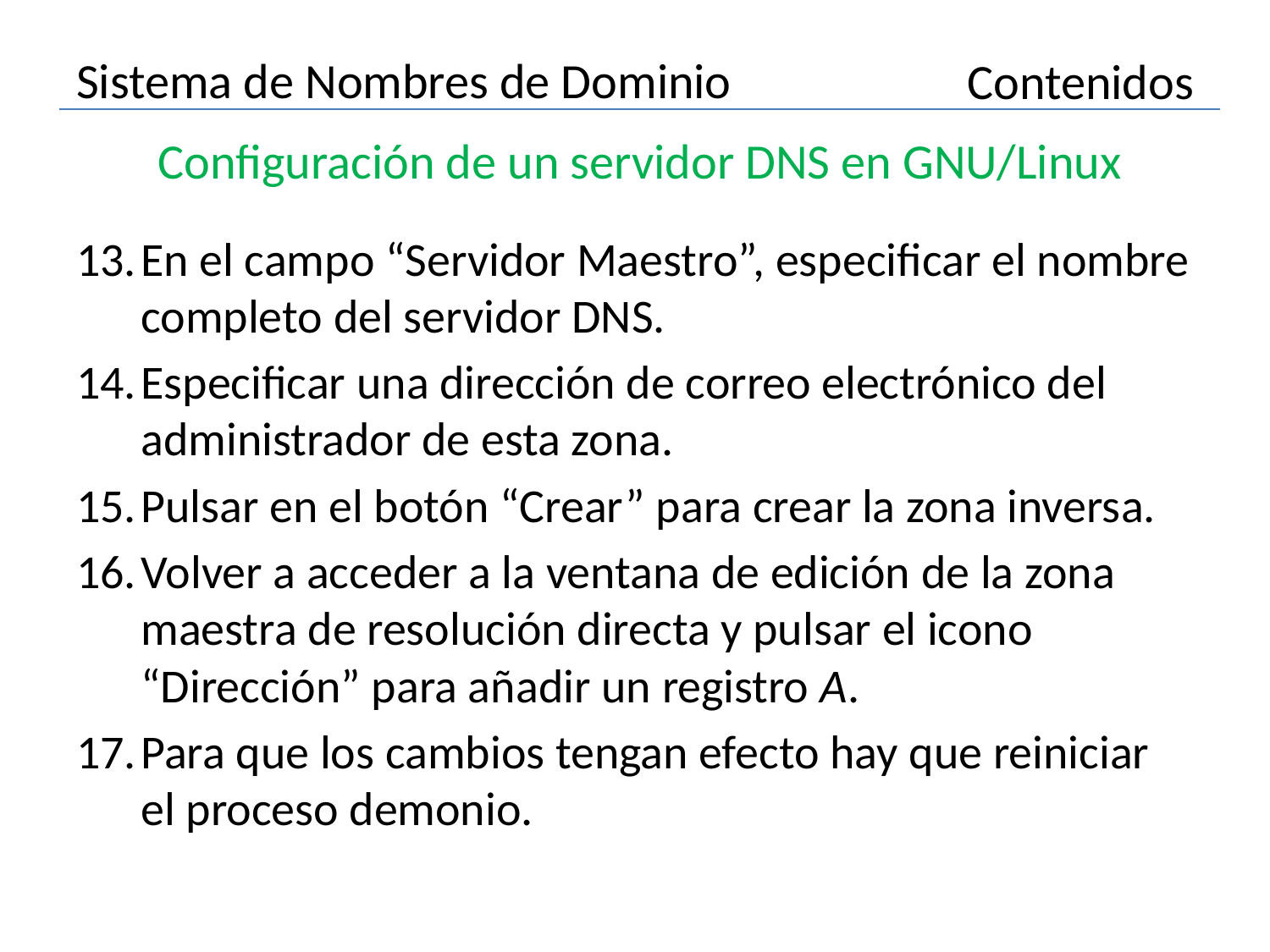

# Sistema de Nombres de Dominio
Contenidos
Configuración de un servidor DNS en GNU/Linux
En el campo “Servidor Maestro”, especificar el nombre completo del servidor DNS.
Especificar una dirección de correo electrónico del administrador de esta zona.
Pulsar en el botón “Crear” para crear la zona inversa.
Volver a acceder a la ventana de edición de la zona maestra de resolución directa y pulsar el icono “Dirección” para añadir un registro A.
Para que los cambios tengan efecto hay que reiniciar el proceso demonio.